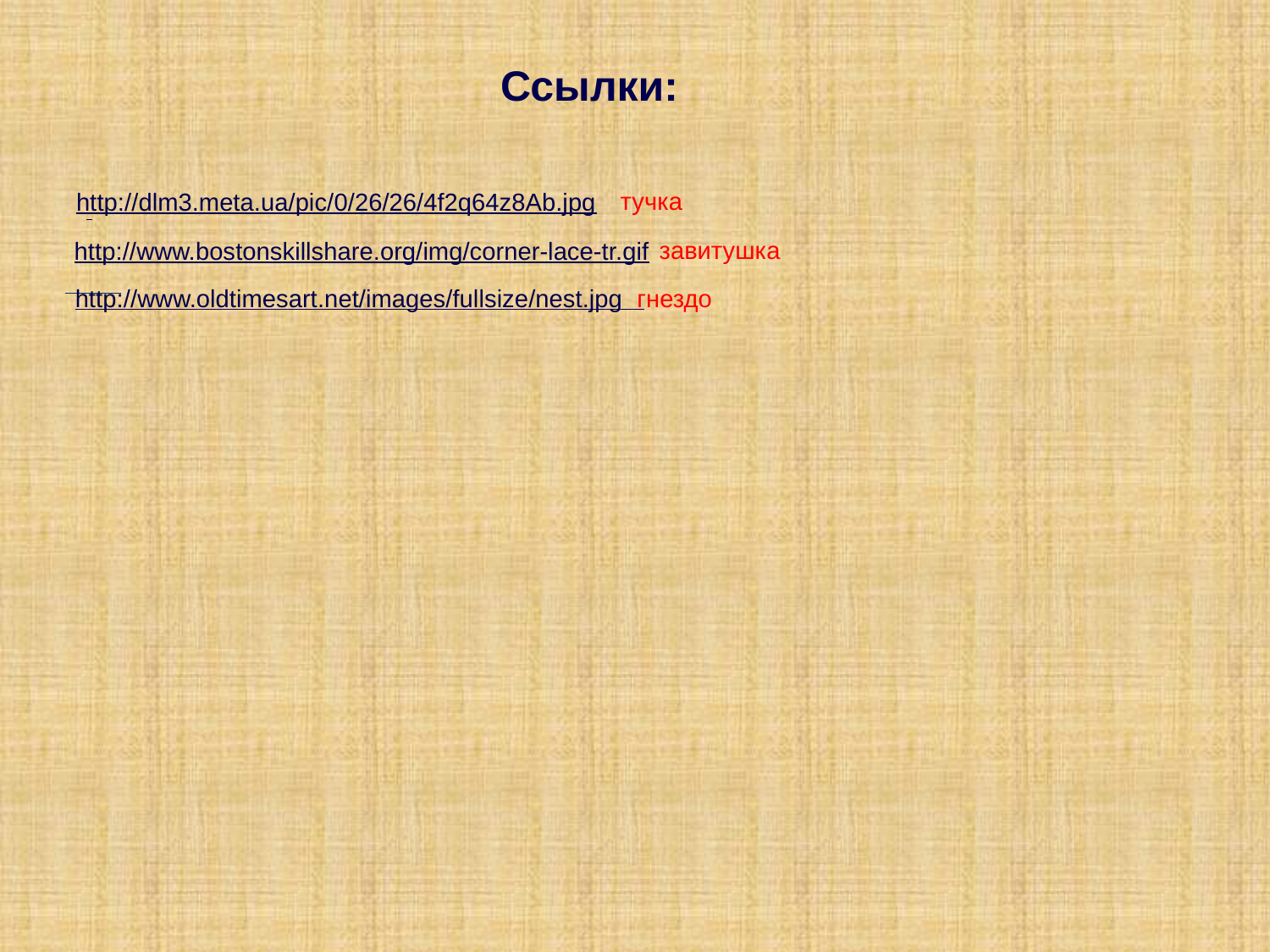

Ссылки:
тучка

http://dlm3.meta.ua/pic/0/26/26/4f2q64z8Ab.jpg

 http://www.bostonskillshare.org/img/corner-lace-tr.gif
завитушка
http://www.oldtimesart.net/images/fullsize/nest.jpg
гнездо